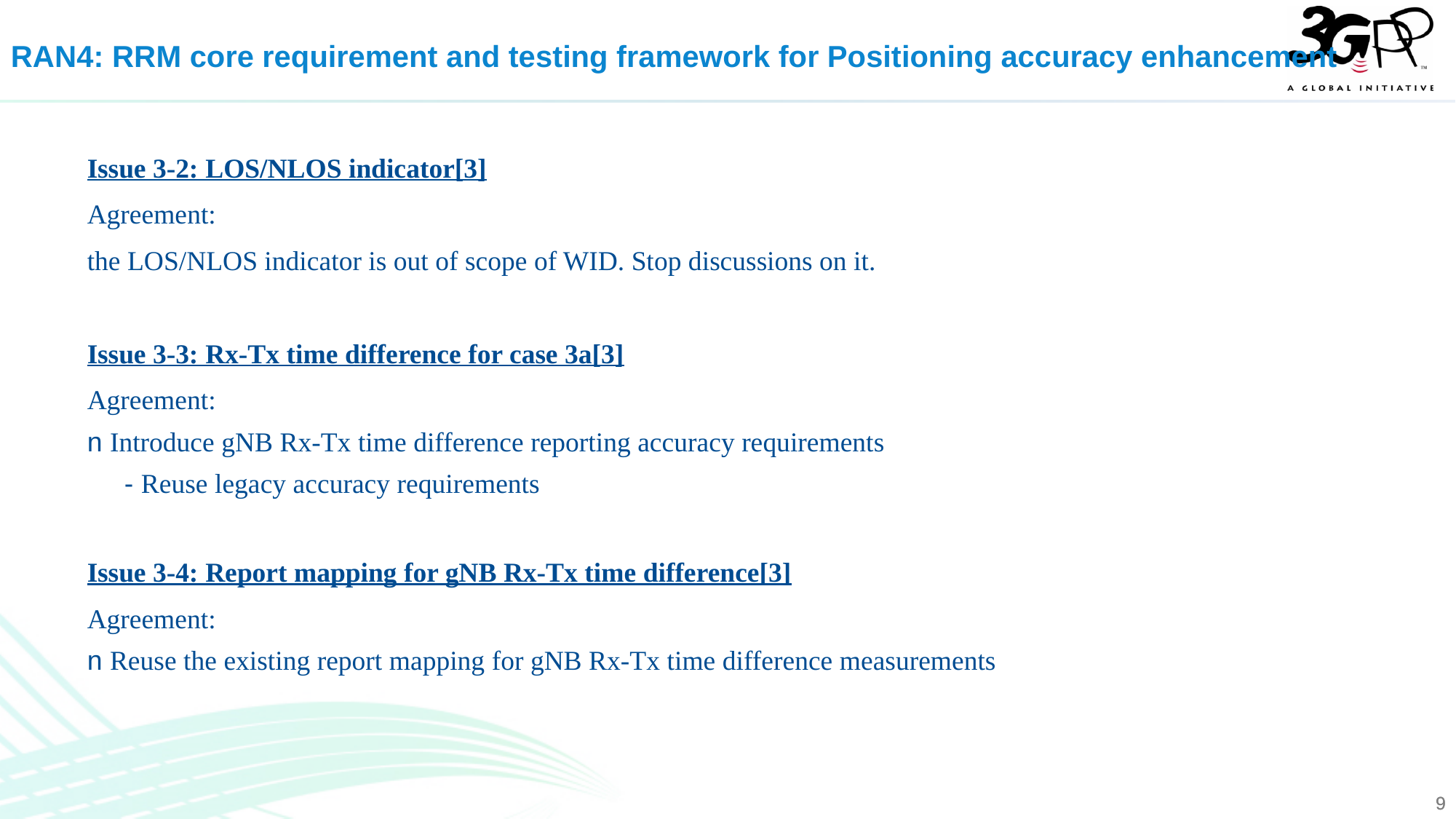

RAN4: RRM core requirement and testing framework for Positioning accuracy enhancement
Issue 3-2: LOS/NLOS indicator[3]
Agreement:
the LOS/NLOS indicator is out of scope of WID. Stop discussions on it.

Issue 3-3: Rx-Tx time difference for case 3a[3]
Agreement:
n Introduce gNB Rx-Tx time difference reporting accuracy requirements
- Reuse legacy accuracy requirements

Issue 3-4: Report mapping for gNB Rx-Tx time difference[3]
Agreement:
n Reuse the existing report mapping for gNB Rx-Tx time difference measurements